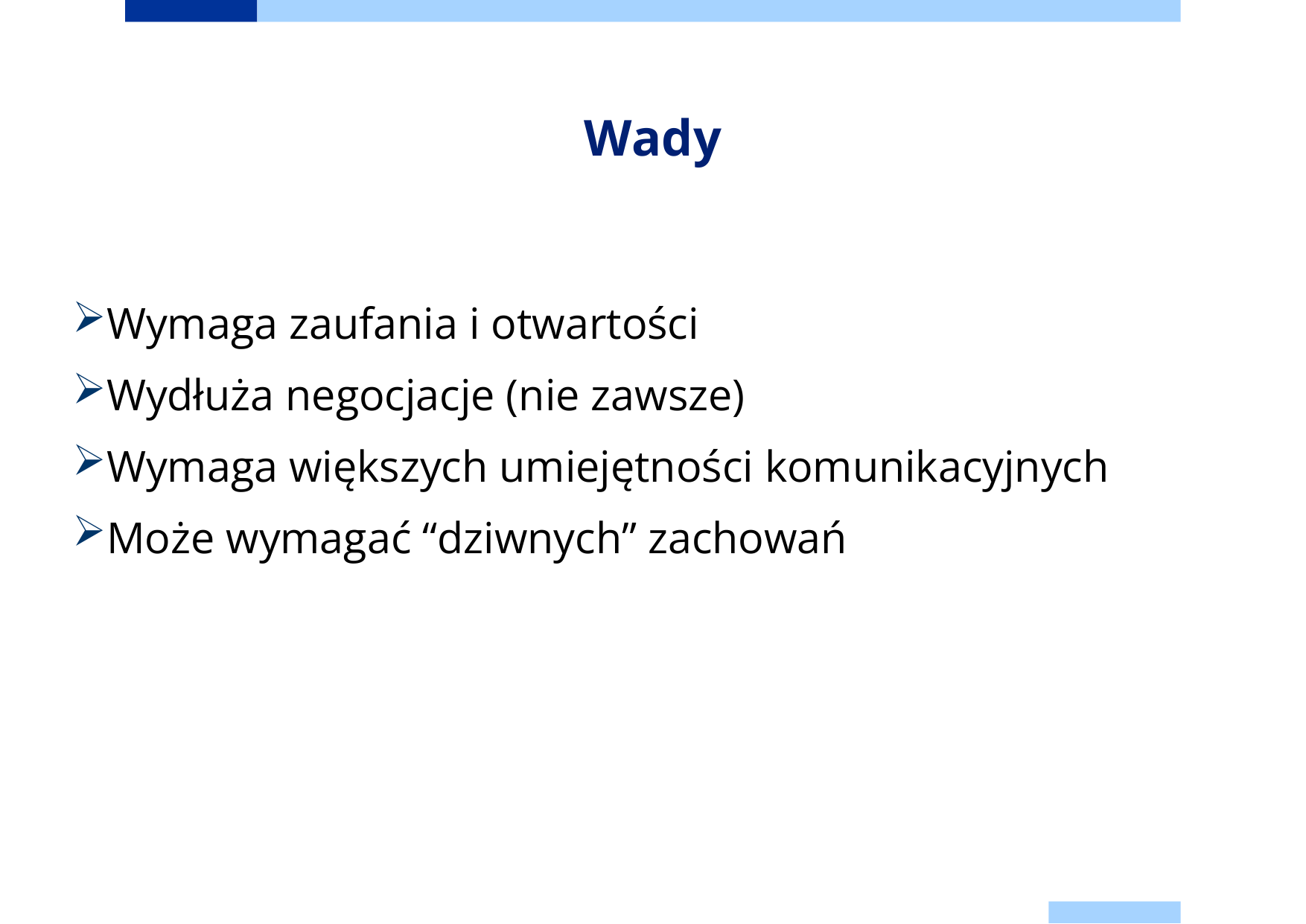

# Wady
Wymaga zaufania i otwartości
Wydłuża negocjacje (nie zawsze)
Wymaga większych umiejętności komunikacyjnych
Może wymagać “dziwnych” zachowań